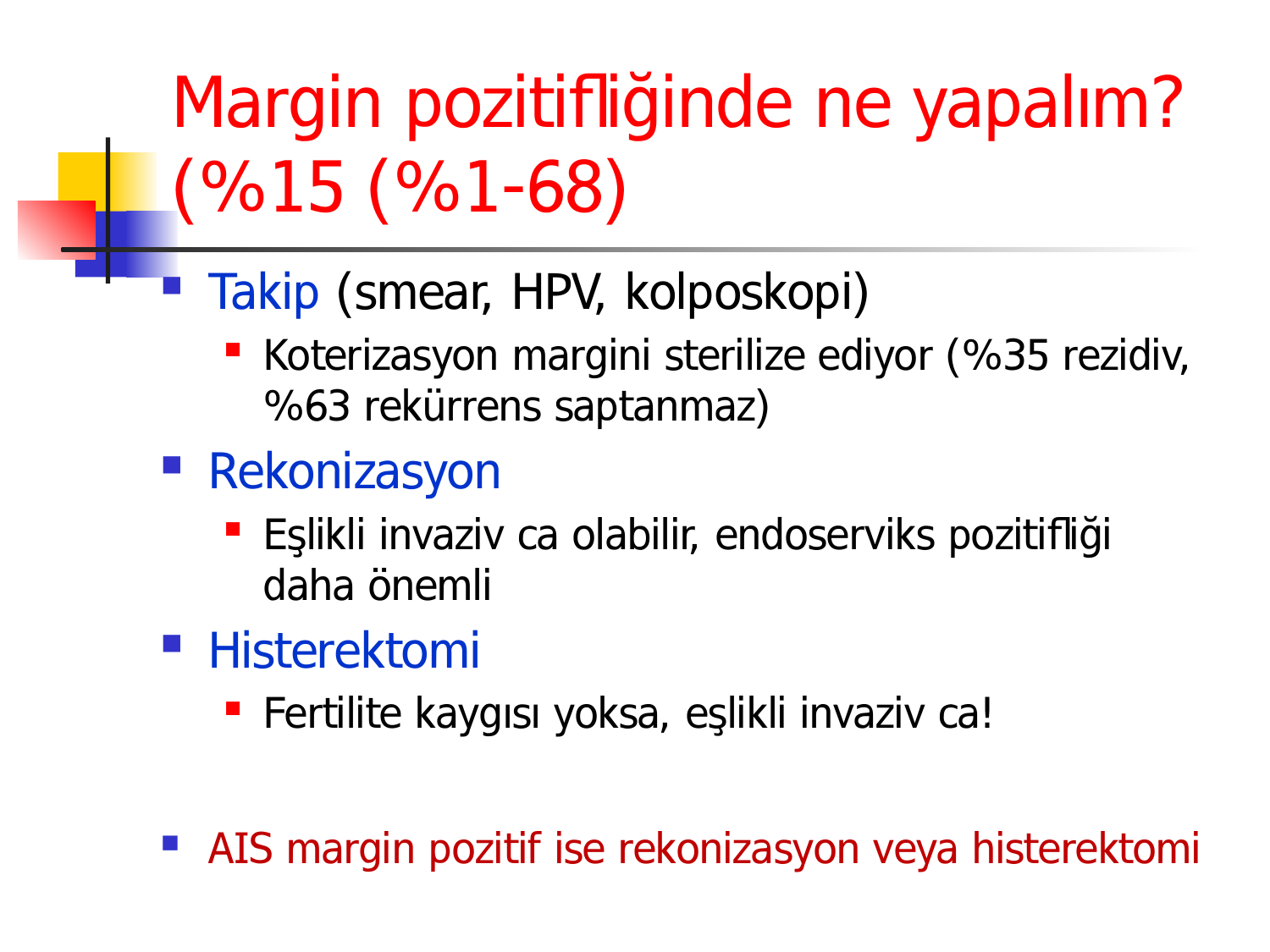

# Margin pozitifliğinde ne yapalım? (%15 (%1-68)
Takip (smear, HPV, kolposkopi)
Koterizasyon margini sterilize ediyor (%35 rezidiv,%63 rekürrens saptanmaz)
Rekonizasyon
Eşlikli invaziv ca olabilir, endoserviks pozitifliği daha önemli
Histerektomi
Fertilite kaygısı yoksa, eşlikli invaziv ca!

AIS margin pozitif ise rekonizasyon veya histerektomi